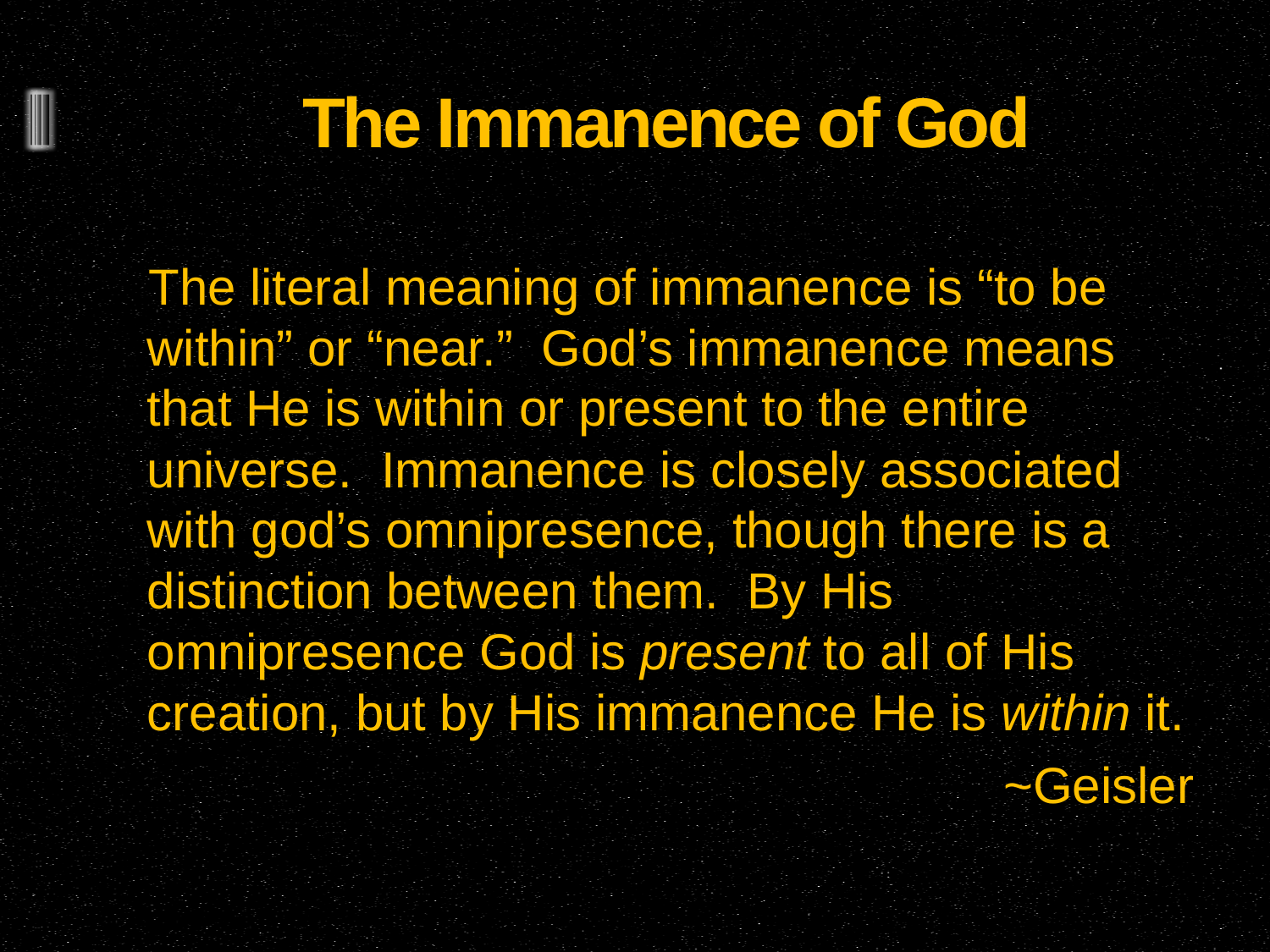

# The Immanence of God
The literal meaning of immanence is “to be within” or “near.”  God’s immanence means that He is within or present to the entire universe.  Immanence is closely associated with god’s omnipresence, though there is a distinction between them.  By His omnipresence God is present to all of His creation, but by His immanence He is within it.
~Geisler